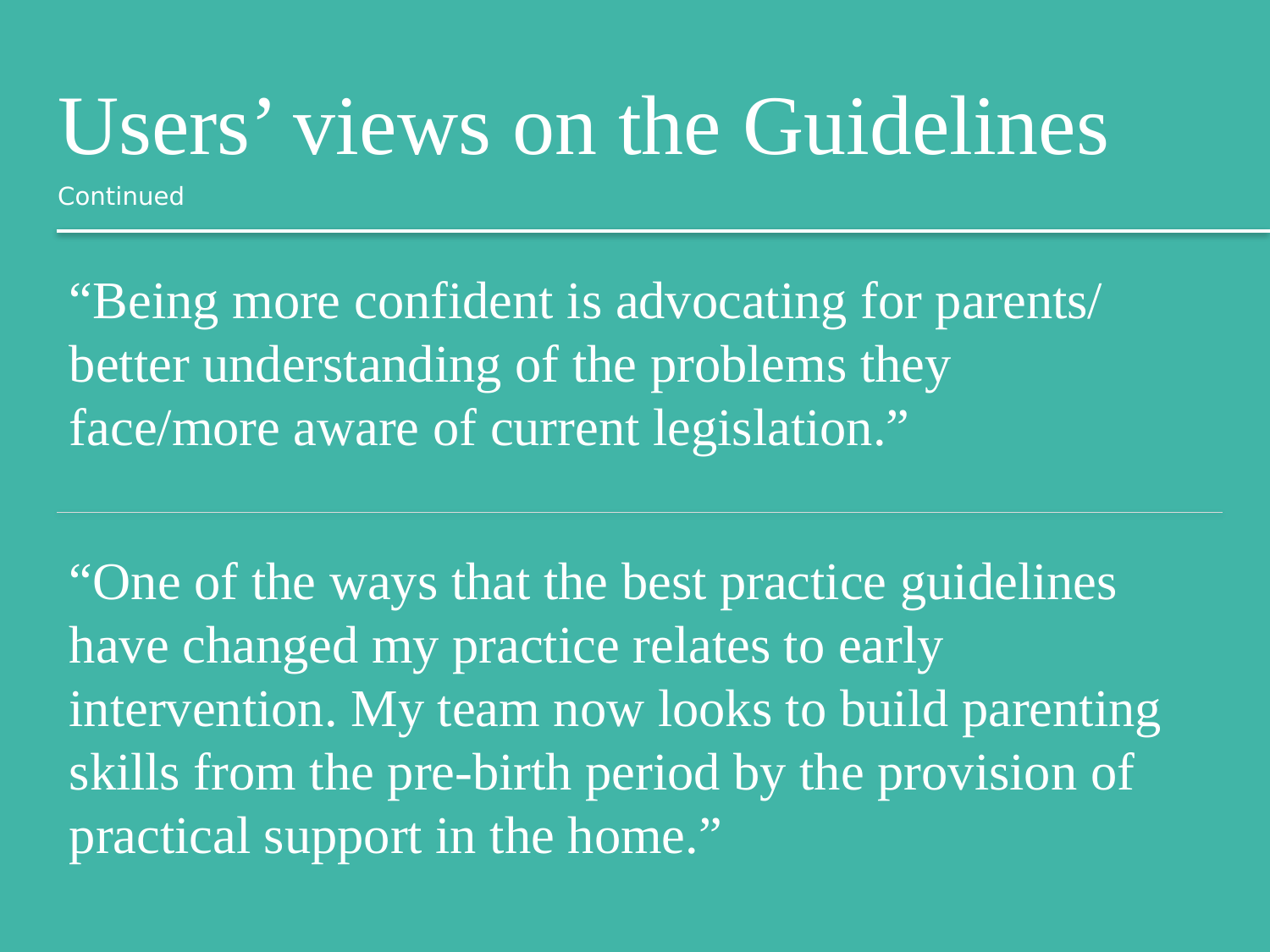

Users’ views on the Guidelines
Continued
“Being more confident is advocating for parents/ better understanding of the problems they face/more aware of current legislation.”

“One of the ways that the best practice guidelines have changed my practice relates to early intervention. My team now looks to build parenting skills from the pre-birth period by the provision of practical support in the home.”